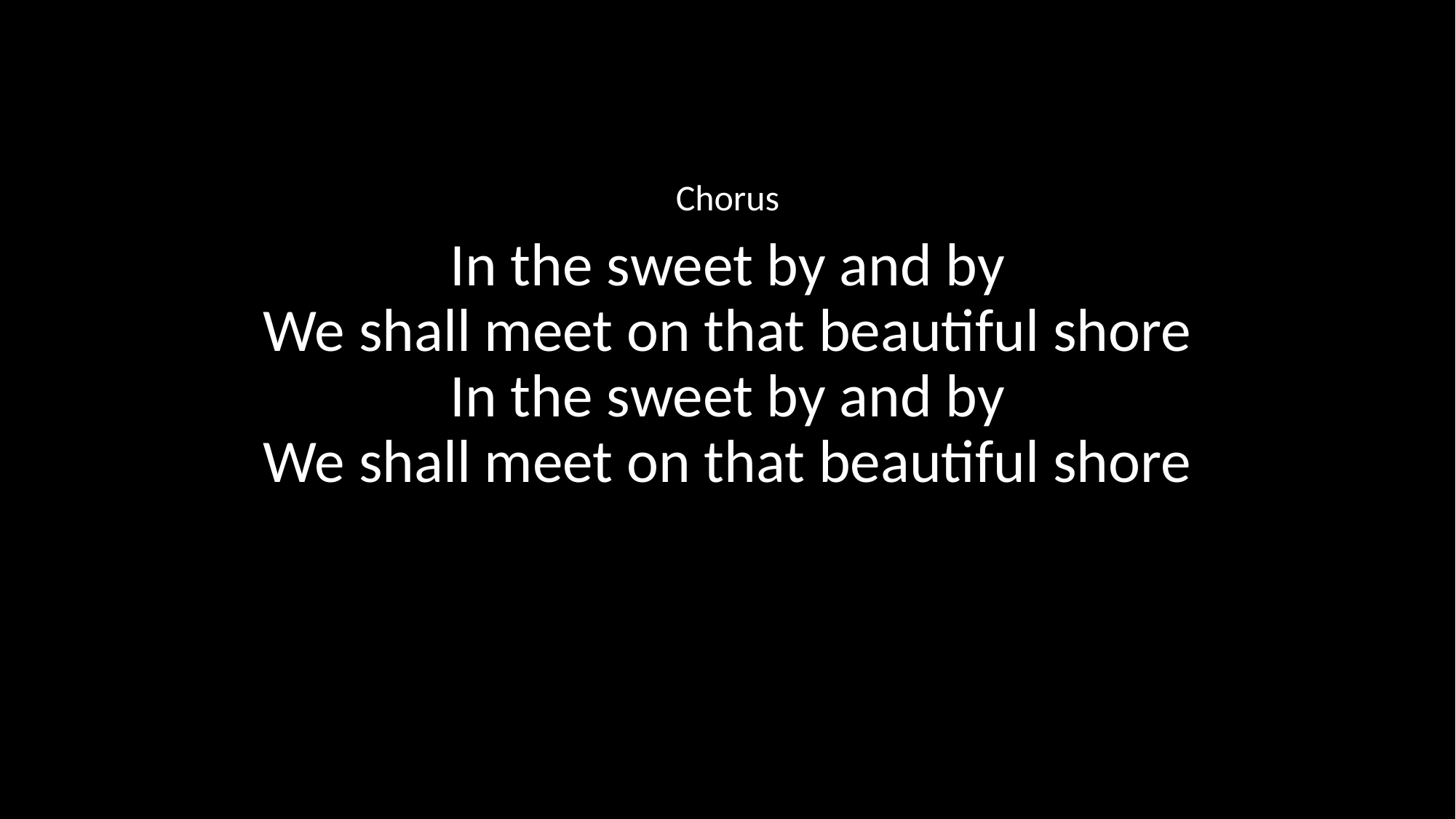

Chorus
In the sweet by and by
We shall meet on that beautiful shore
In the sweet by and by
We shall meet on that beautiful shore